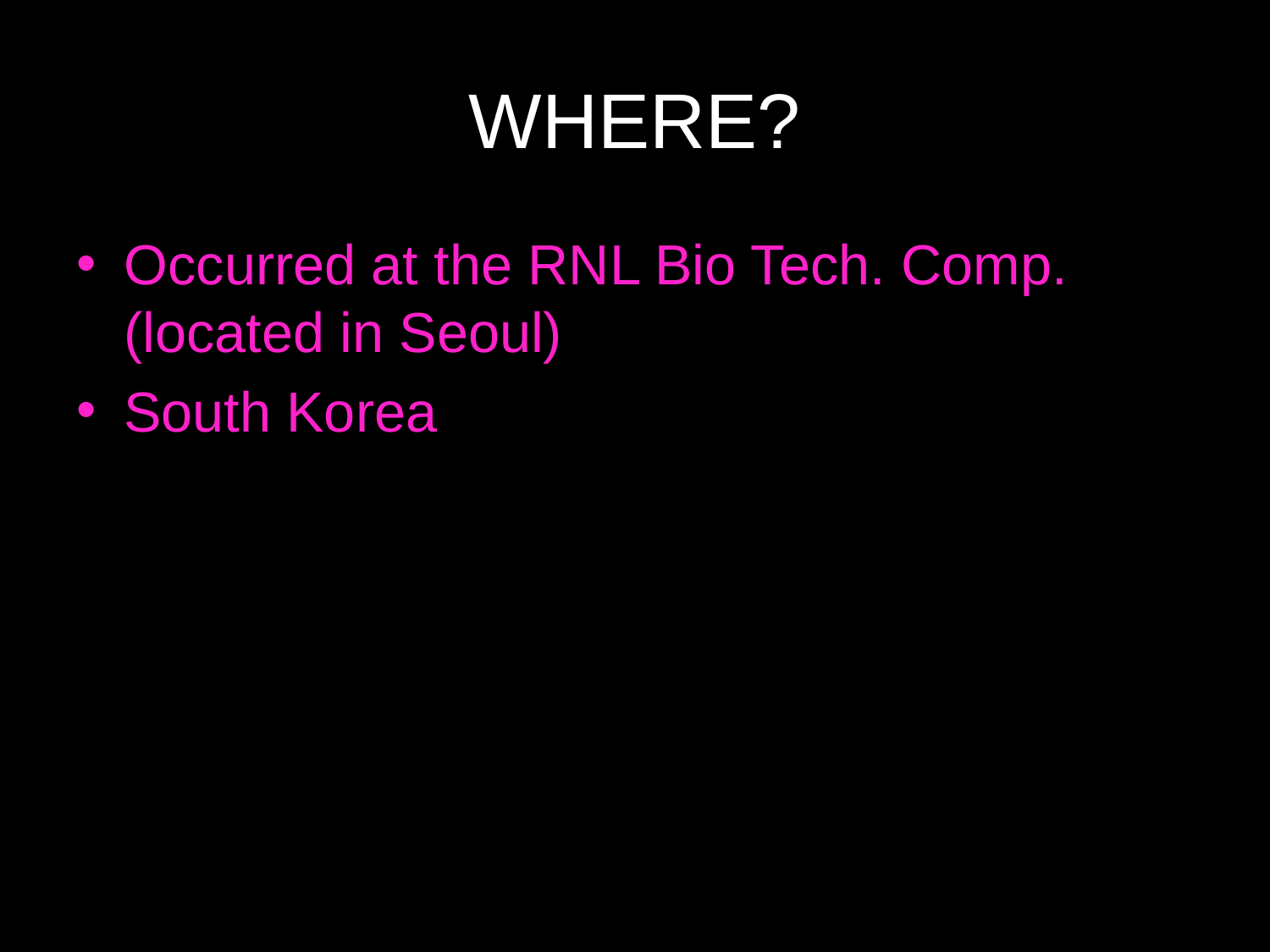

# WHERE?
Occurred at the RNL Bio Tech. Comp. (located in Seoul)
South Korea